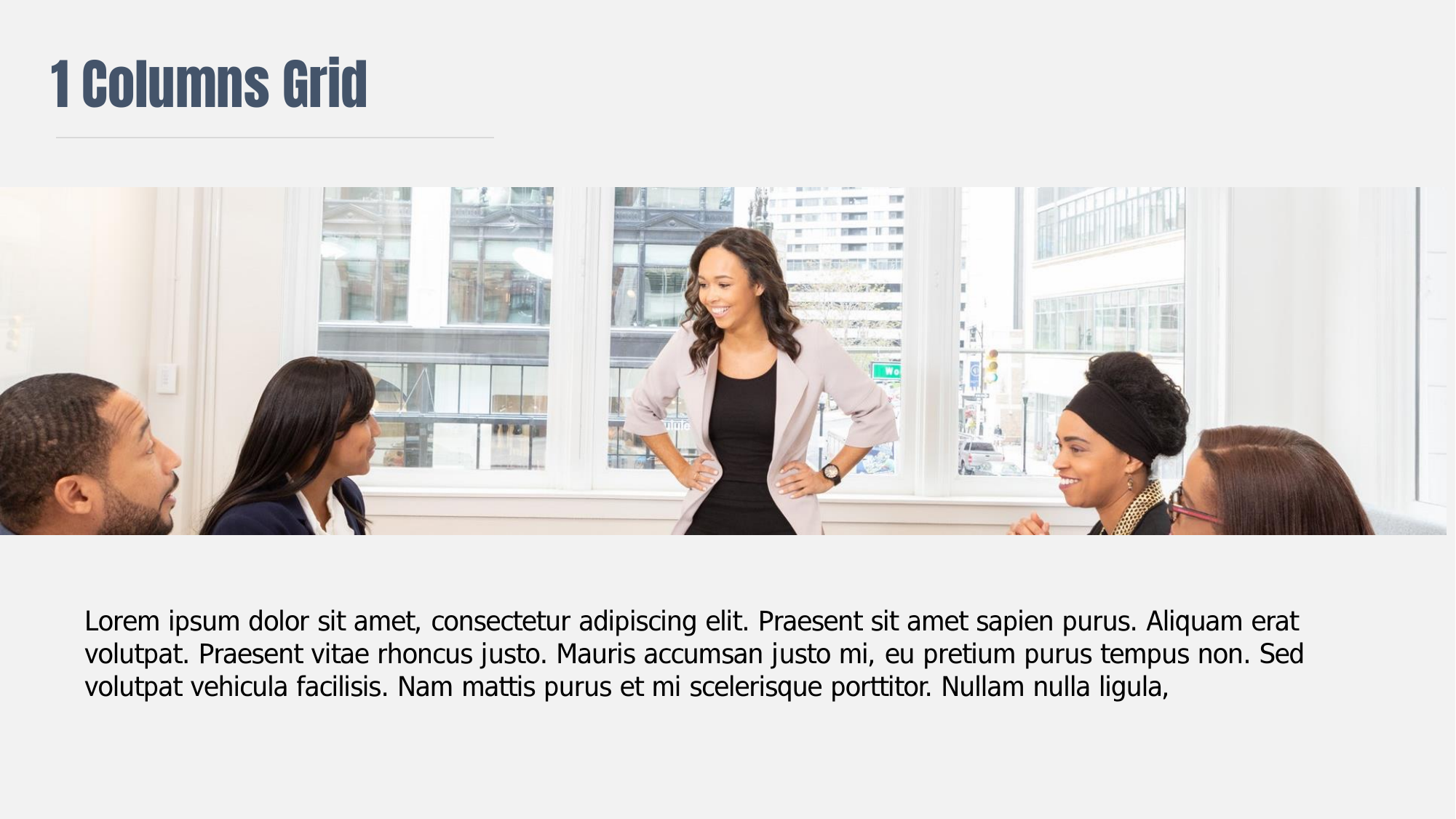

1 Columns Grid

Lorem ipsum dolor sit amet, consectetur adipiscing elit. Praesent sit amet sapien purus. Aliquam erat volutpat. Praesent vitae rhoncus justo. Mauris accumsan justo mi, eu pretium purus tempus non. Sed volutpat vehicula facilisis. Nam mattis purus et mi scelerisque porttitor. Nullam nulla ligula,